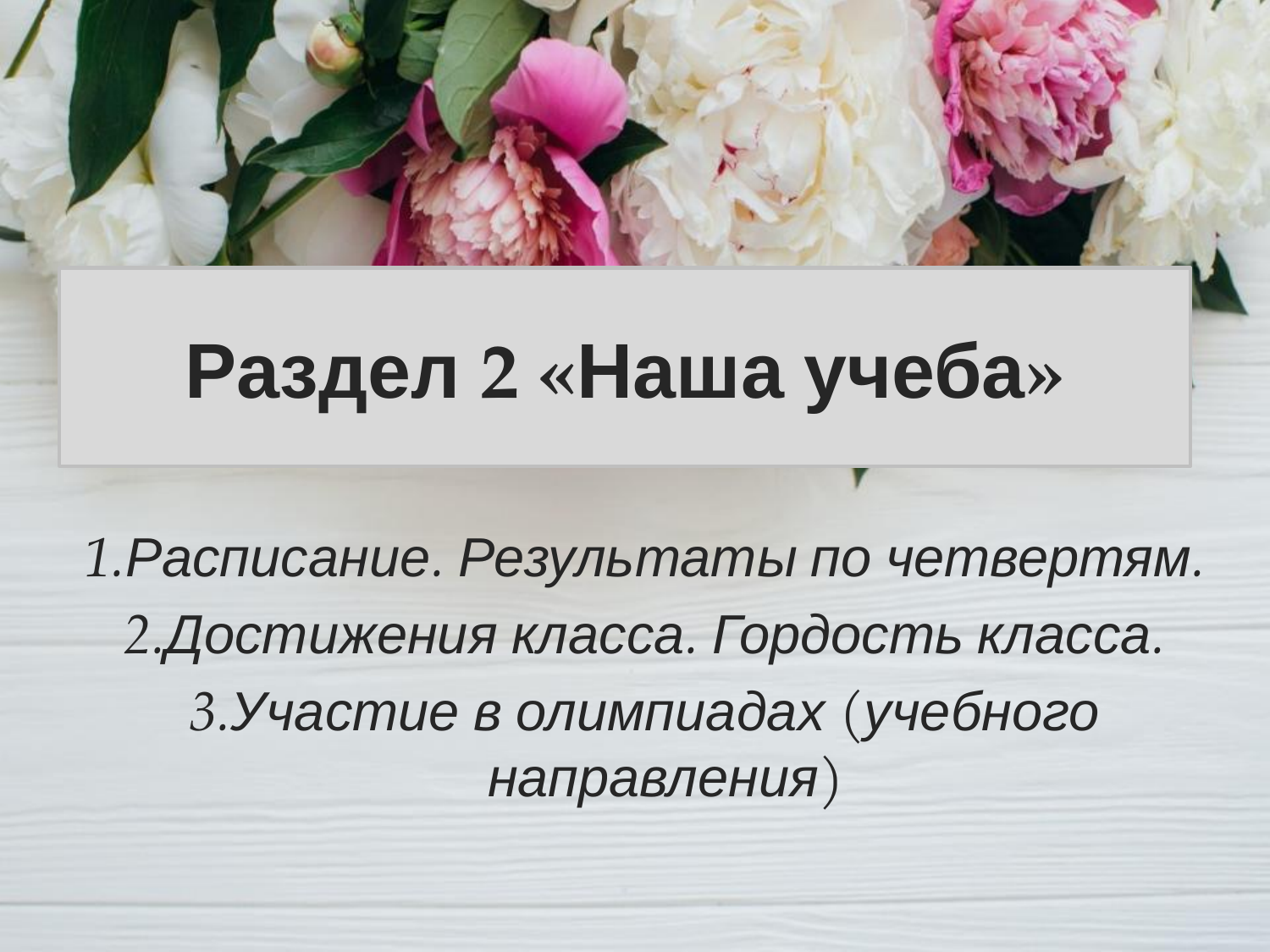

# Раздел 2 «Наша учеба»
1.Расписание. Результаты по четвертям.
2.Достижения класса. Гордость класса.
3.Участие в олимпиадах (учебного направления)